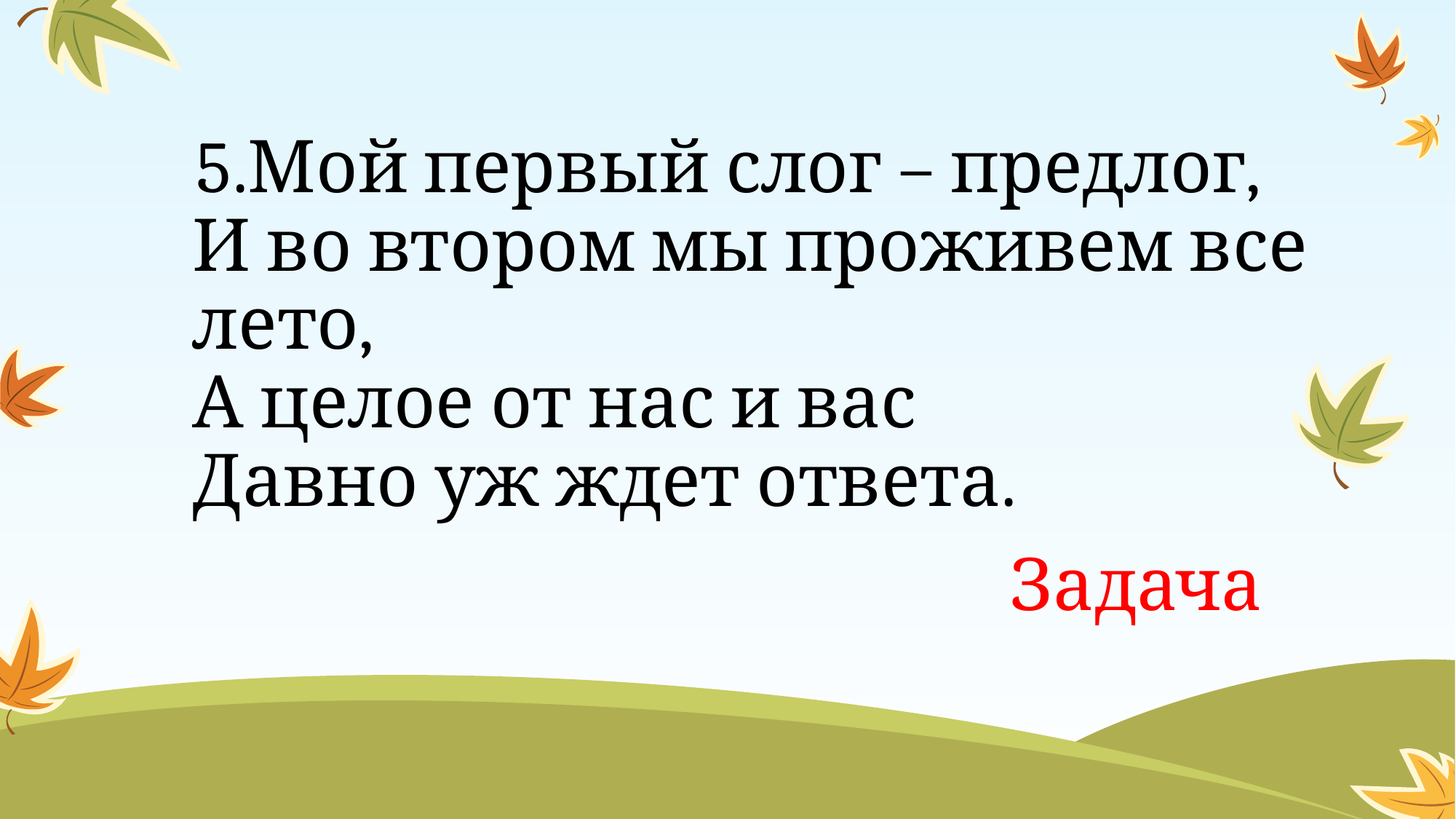

# 5.Мой первый слог – предлог, И во втором мы проживем все лето, А целое от нас и вас Давно уж ждет ответа.
Задача